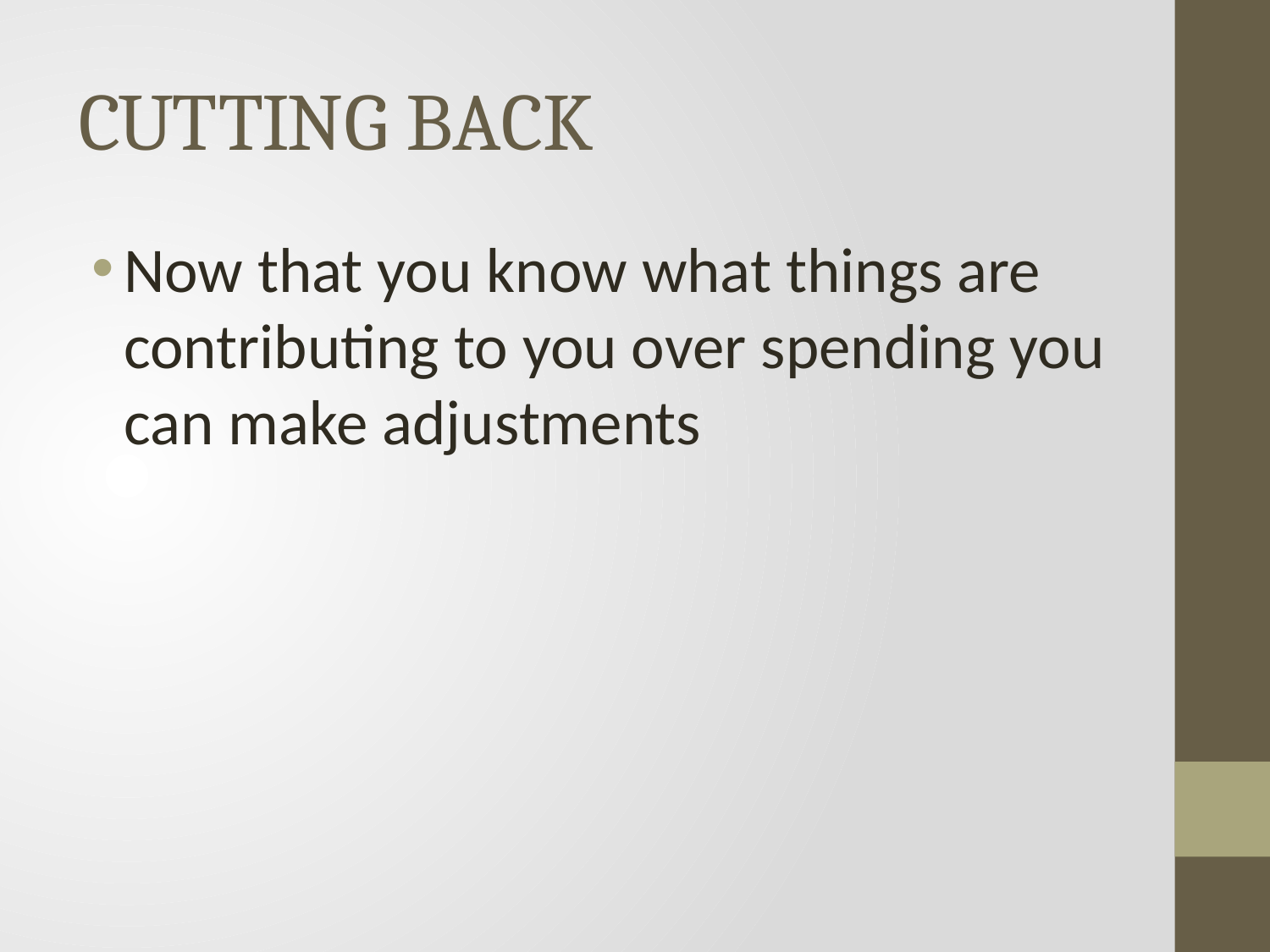

# CUTTING BACK
Now that you know what things are contributing to you over spending you can make adjustments